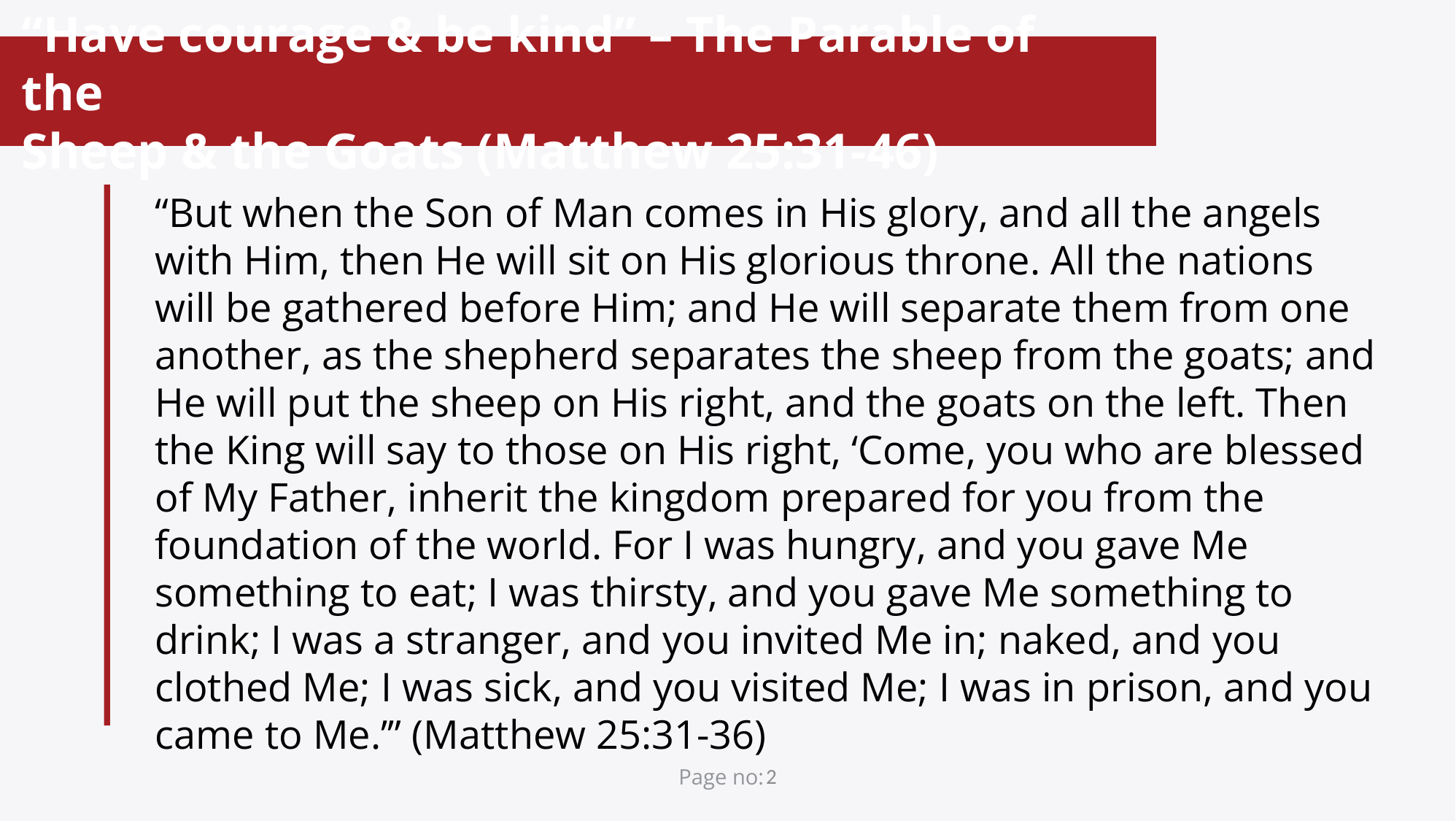

# “Have courage & be kind” – The Parable of the Sheep & the Goats (Matthew 25:31-46)
“But when the Son of Man comes in His glory, and all the angels with Him, then He will sit on His glorious throne. All the nations will be gathered before Him; and He will separate them from one another, as the shepherd separates the sheep from the goats; and He will put the sheep on His right, and the goats on the left. Then the King will say to those on His right, ‘Come, you who are blessed of My Father, inherit the kingdom prepared for you from the foundation of the world. For I was hungry, and you gave Me something to eat; I was thirsty, and you gave Me something to drink; I was a stranger, and you invited Me in; naked, and you clothed Me; I was sick, and you visited Me; I was in prison, and you came to Me.’” (Matthew 25:31-36)